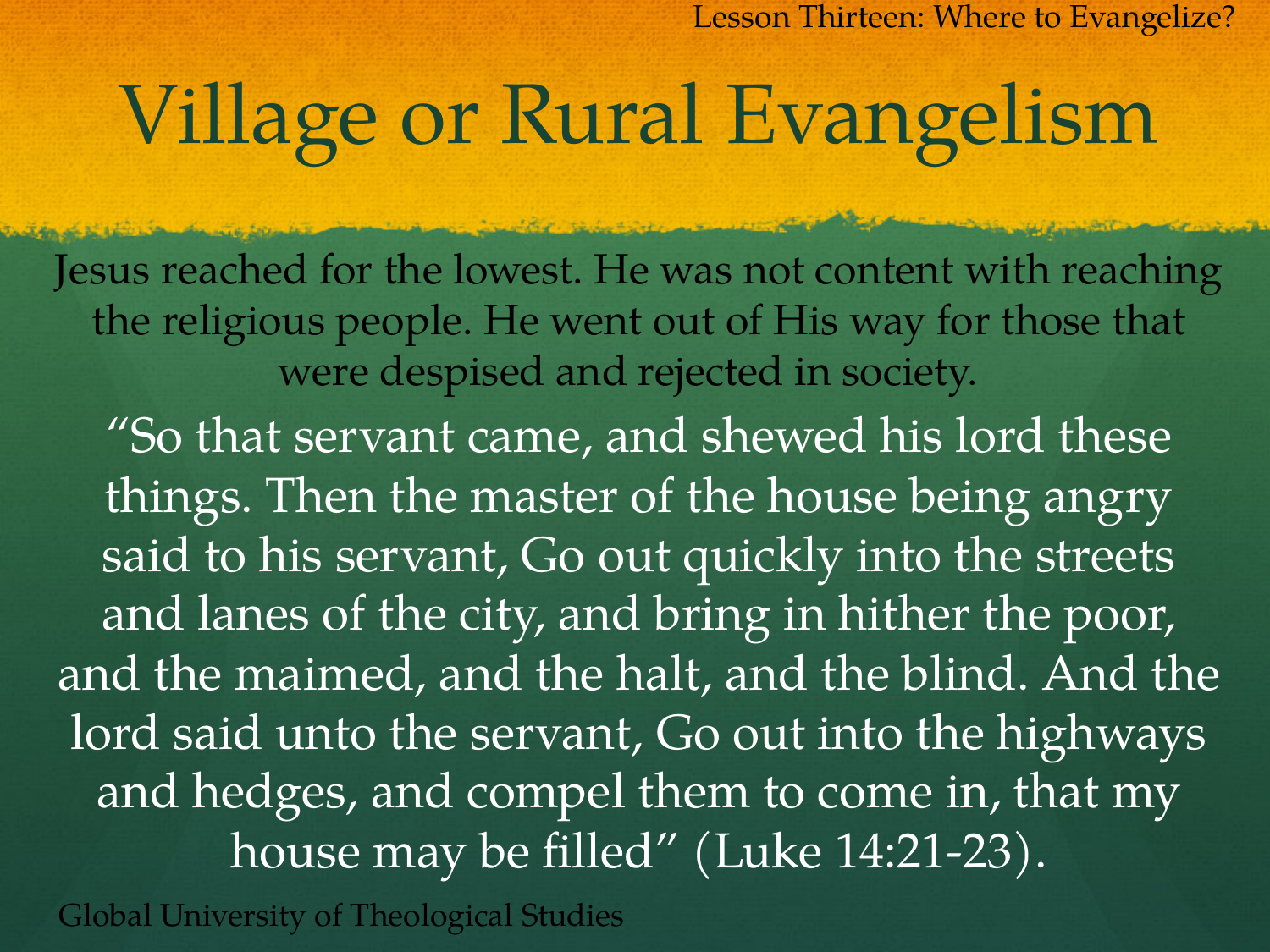

Lesson Thirteen: Where to Evangelize?

# Village or Rural Evangelism
Jesus reached for the lowest. He was not content with reaching the religious people. He went out of His way for those that were despised and rejected in society.
“So that servant came, and shewed his lord these things. Then the master of the house being angry said to his servant, Go out quickly into the streets and lanes of the city, and bring in hither the poor, and the maimed, and the halt, and the blind. And the lord said unto the servant, Go out into the highways and hedges, and compel them to come in, that my house may be filled” (Luke 14:21-23).
Global University of Theological Studies